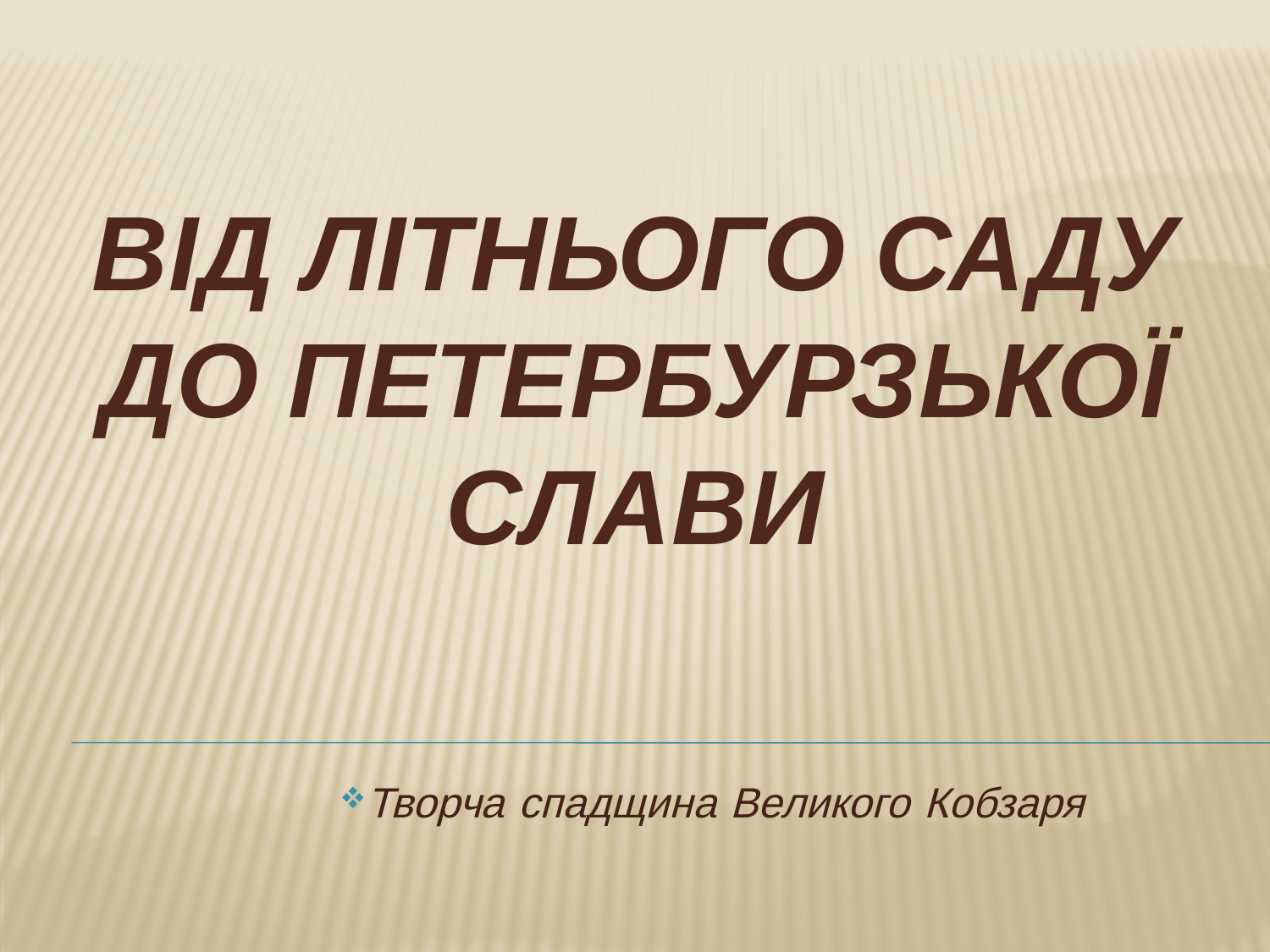

# Від Літнього саду до петербурзької слави
Творча спадщина Великого Кобзаря